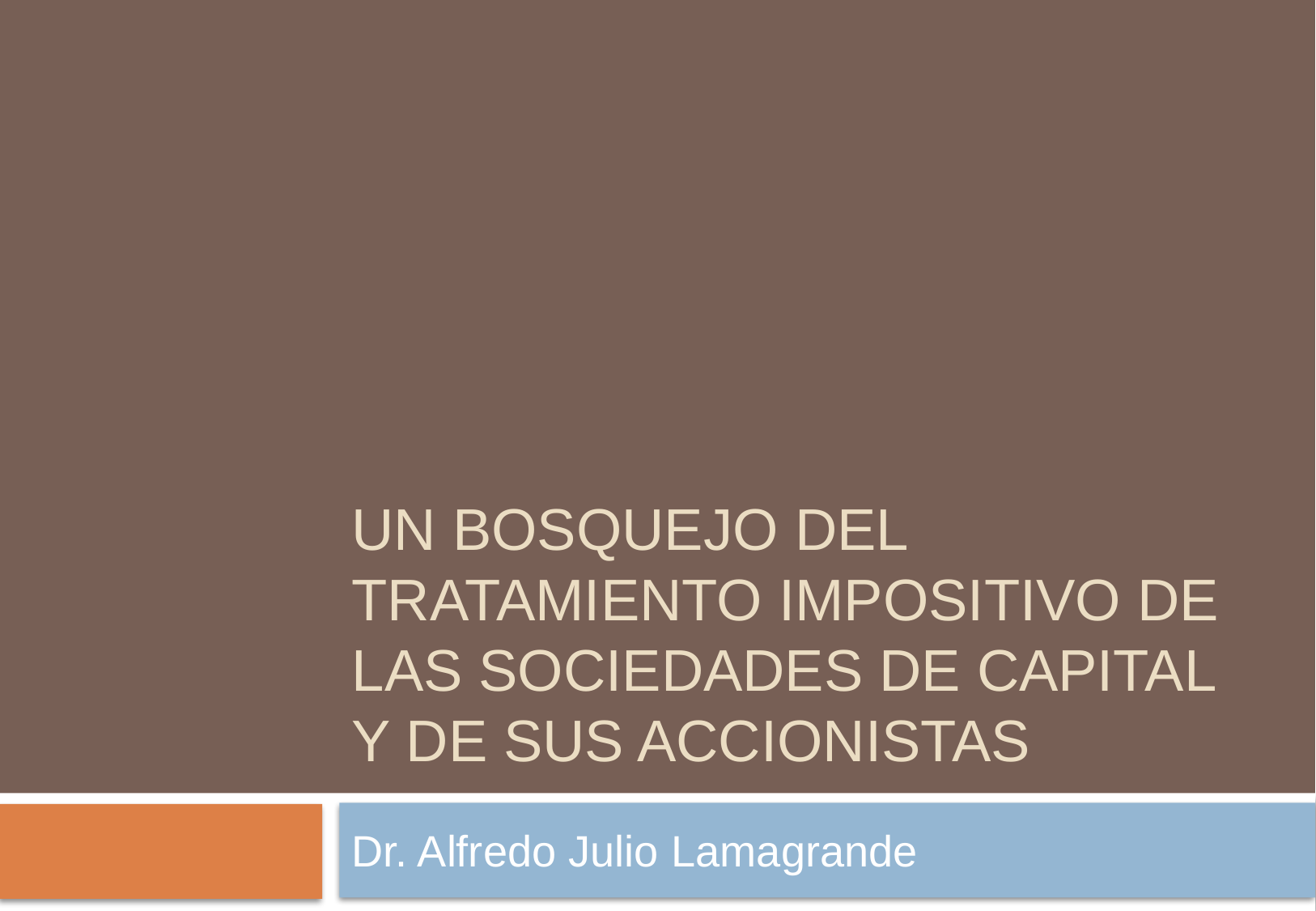

# Un bosquejo del tratamiento impositivo de las sociedades de capital y de sus accionistas
Dr. Alfredo Julio Lamagrande